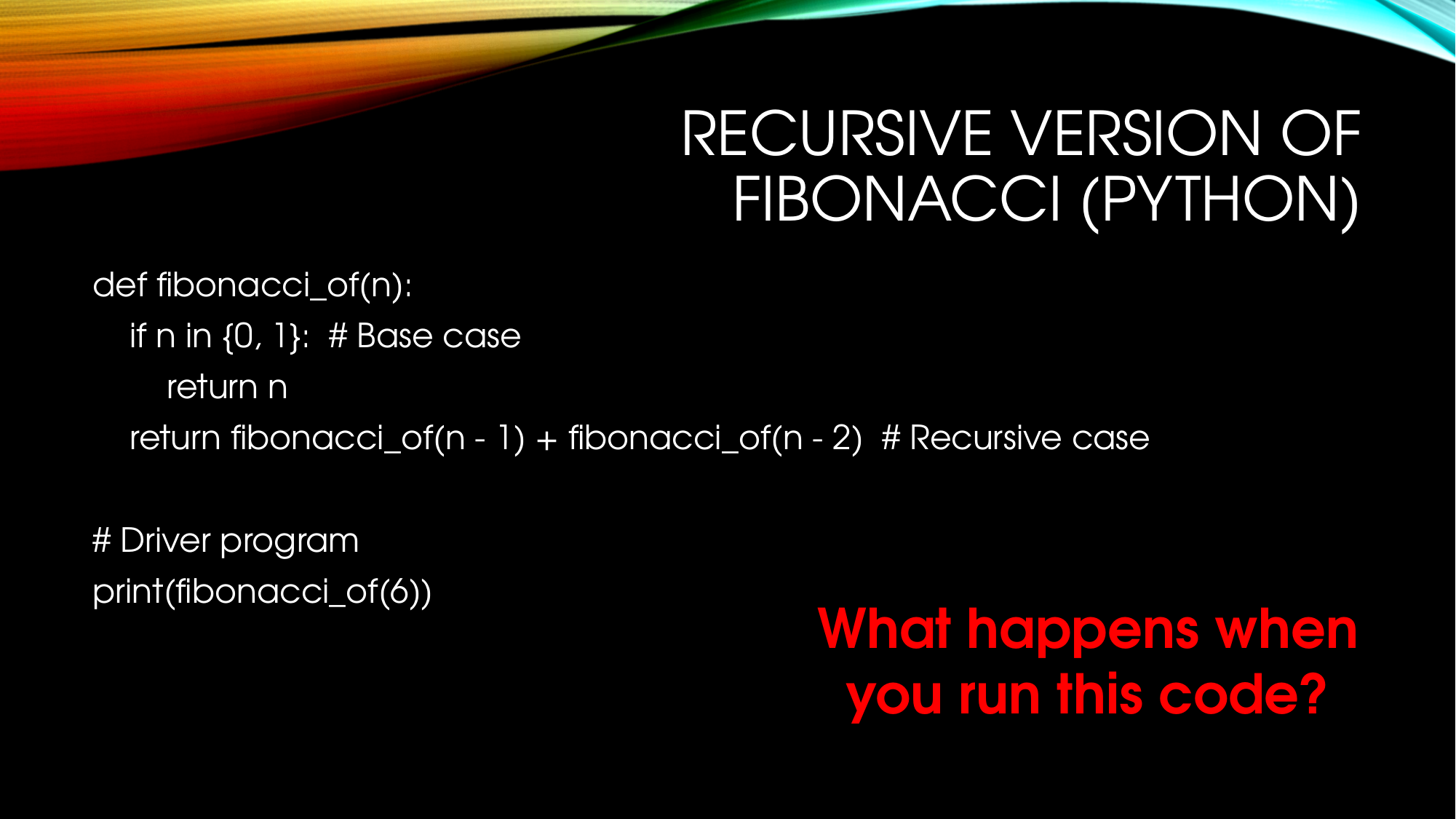

# Recursive Version of Fibonacci (Python)
def fibonacci_of(n):
    if n in {0, 1}:  # Base case
        return n
    return fibonacci_of(n - 1) + fibonacci_of(n - 2)  # Recursive case

# Driver program
print(fibonacci_of(6))
What happens when you run this code?